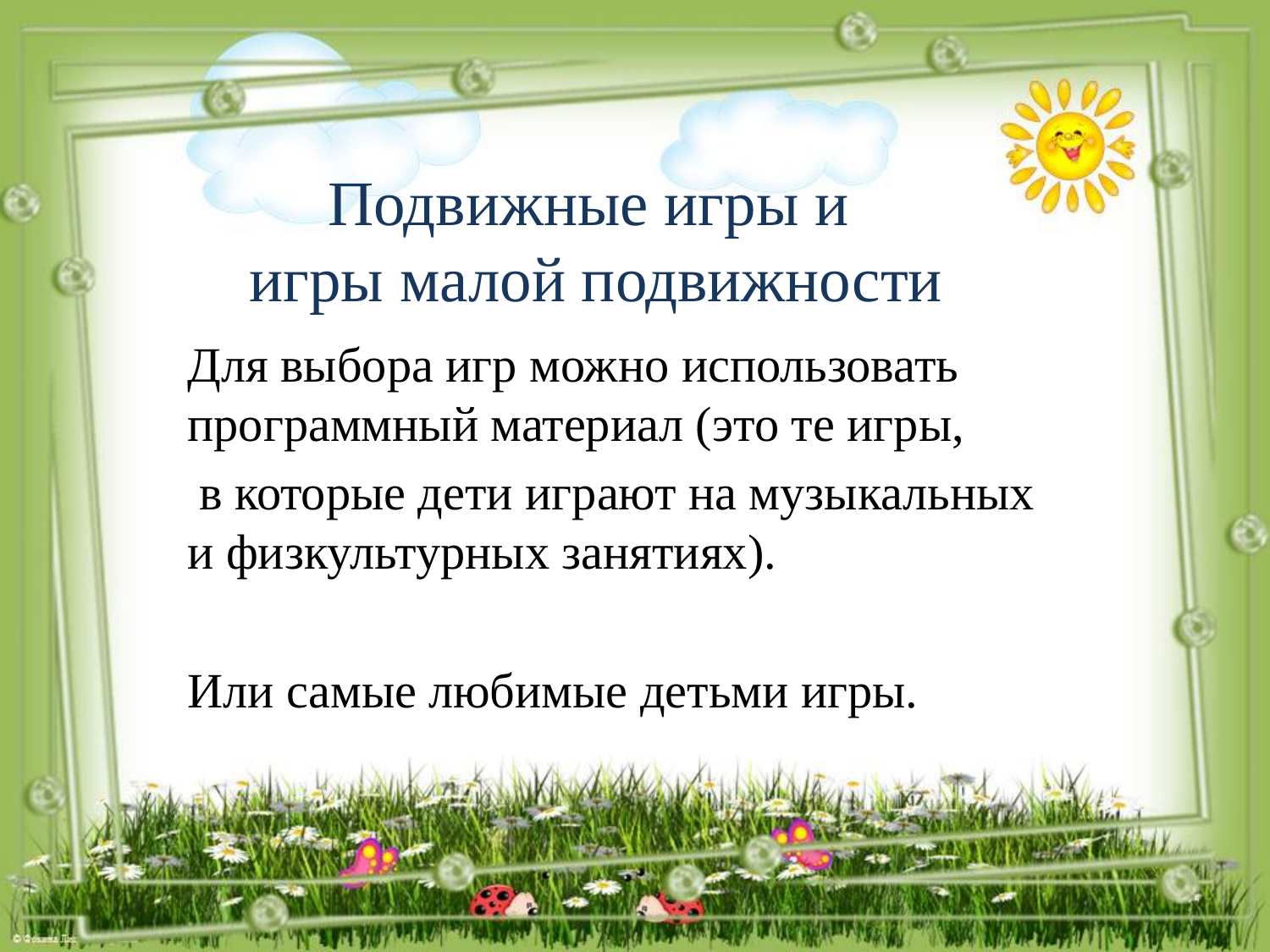

# Подвижные игры и игры малой подвижности
Для выбора игр можно использовать программный материал (это те игры,
 в которые дети играют на музыкальных и физкультурных занятиях).

Или самые любимые детьми игры.